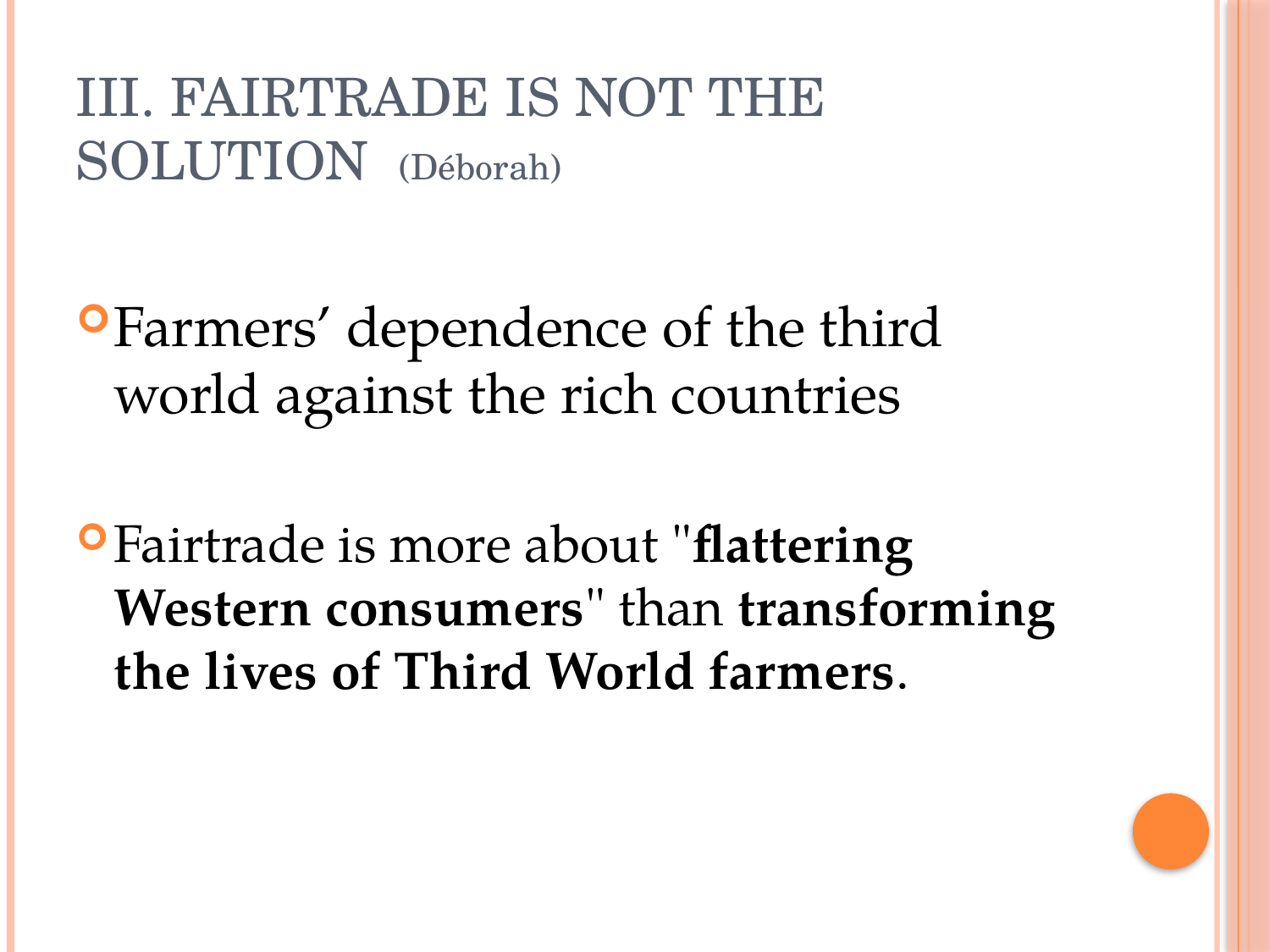

# III. Fairtrade is not the solution  (Déborah)

Farmers’ dependence of the third world against the rich countries

Fairtrade is more about "flattering Western consumers" than transforming the lives of Third World farmers.